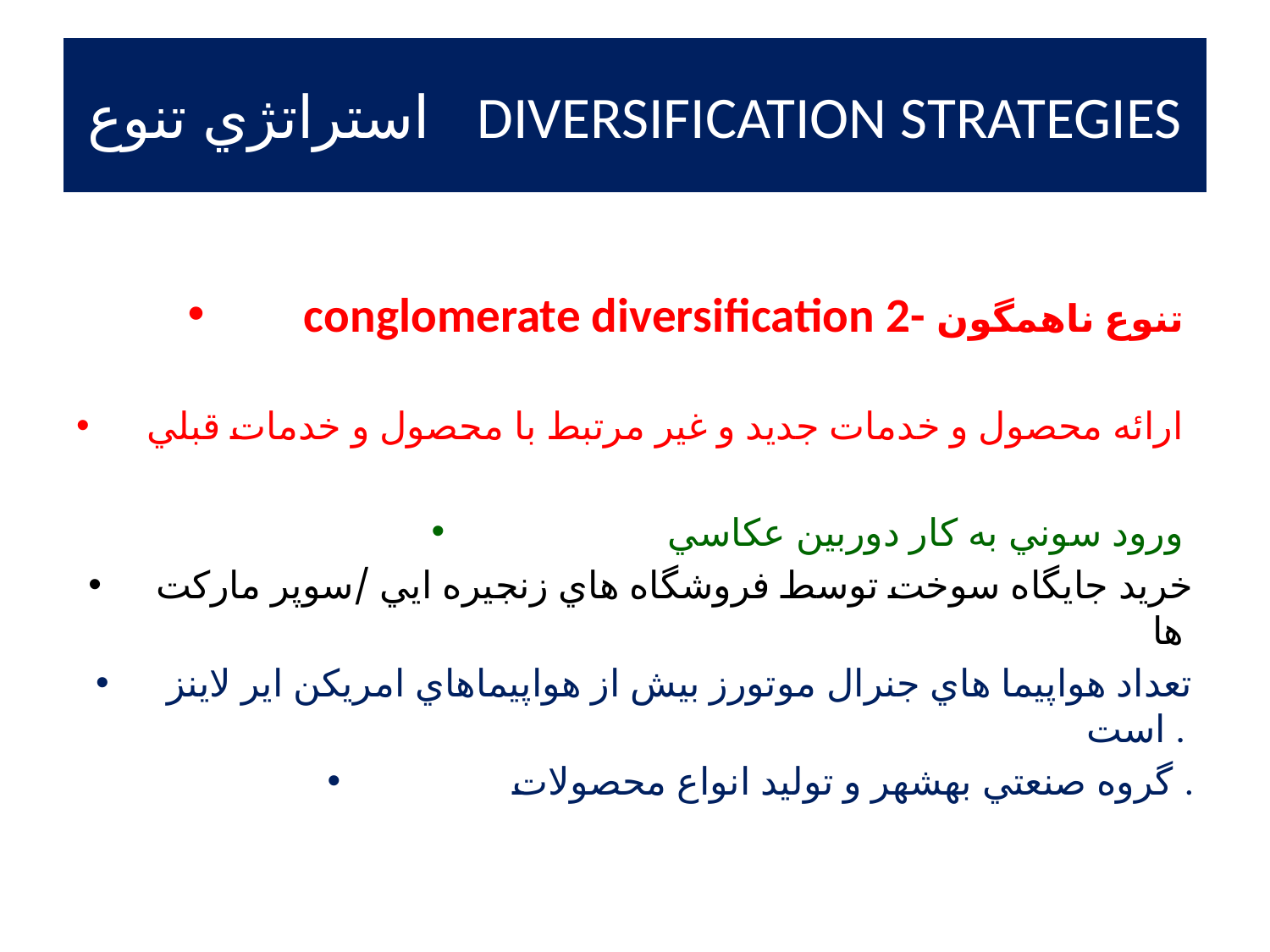

# استراتژي تنوع   DIVERSIFICATION STRATEGIES

conglomerate diversification 2- تنوع ناهمگون

 ارائه محصول و خدمات جديد و غير مرتبط با محصول و خدمات قبلي

ورود سوني به كار دوربين عكاسي
خريد جايگاه سوخت توسط فروشگاه هاي زنجيره ايي /سوپر ماركت ها
تعداد هواپيما هاي جنرال موتورز بيش از هواپيماهاي امريكن اير لاينز است .
گروه صنعتي بهشهر و توليد انواع محصولات .